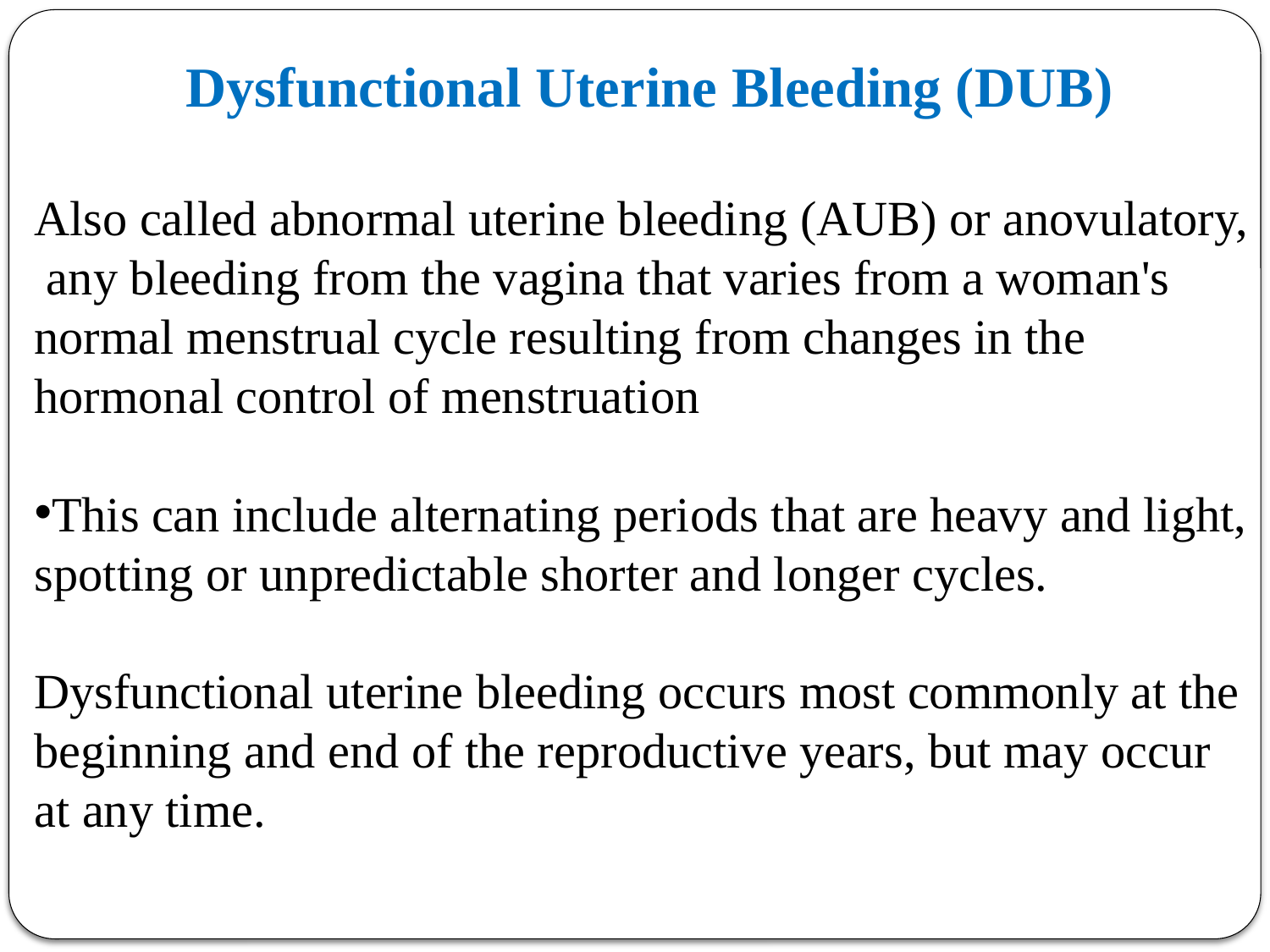

Dysfunctional Uterine Bleeding (DUB)
Also called abnormal uterine bleeding (AUB) or anovulatory,  any bleeding from the vagina that varies from a woman's normal menstrual cycle resulting from changes in the hormonal control of menstruation

This can include alternating periods that are heavy and light, spotting or unpredictable shorter and longer cycles.

Dysfunctional uterine bleeding occurs most commonly at the beginning and end of the reproductive years, but may occur at any time.